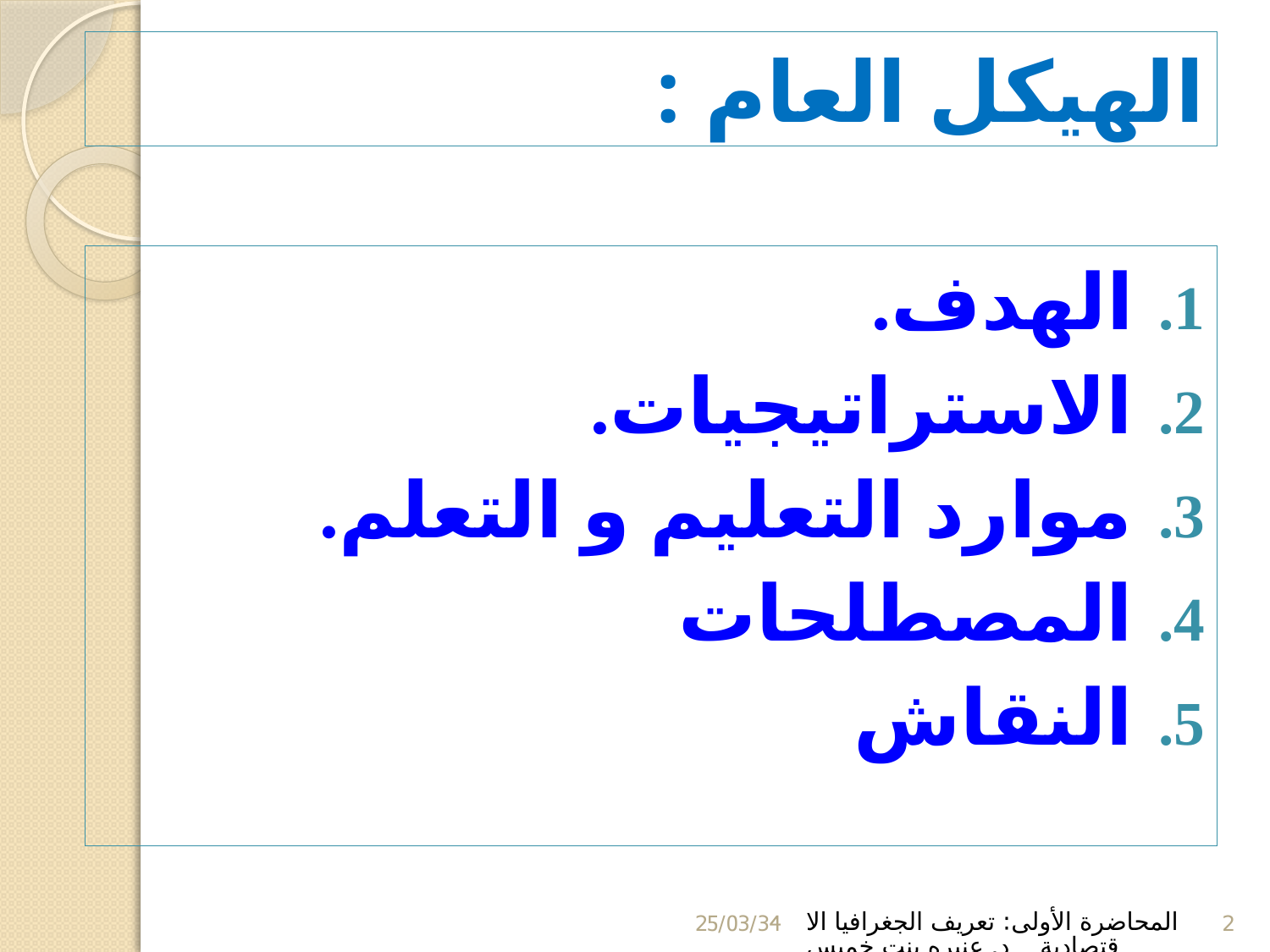

# الهيكل العام :
الهدف.
الاستراتيجيات.
موارد التعليم و التعلم.
المصطلحات
النقاش

25/03/34
المحاضرة الأولى: تعريف الجغرافيا الاقتصادية    د. عنبره بنت خميس
2